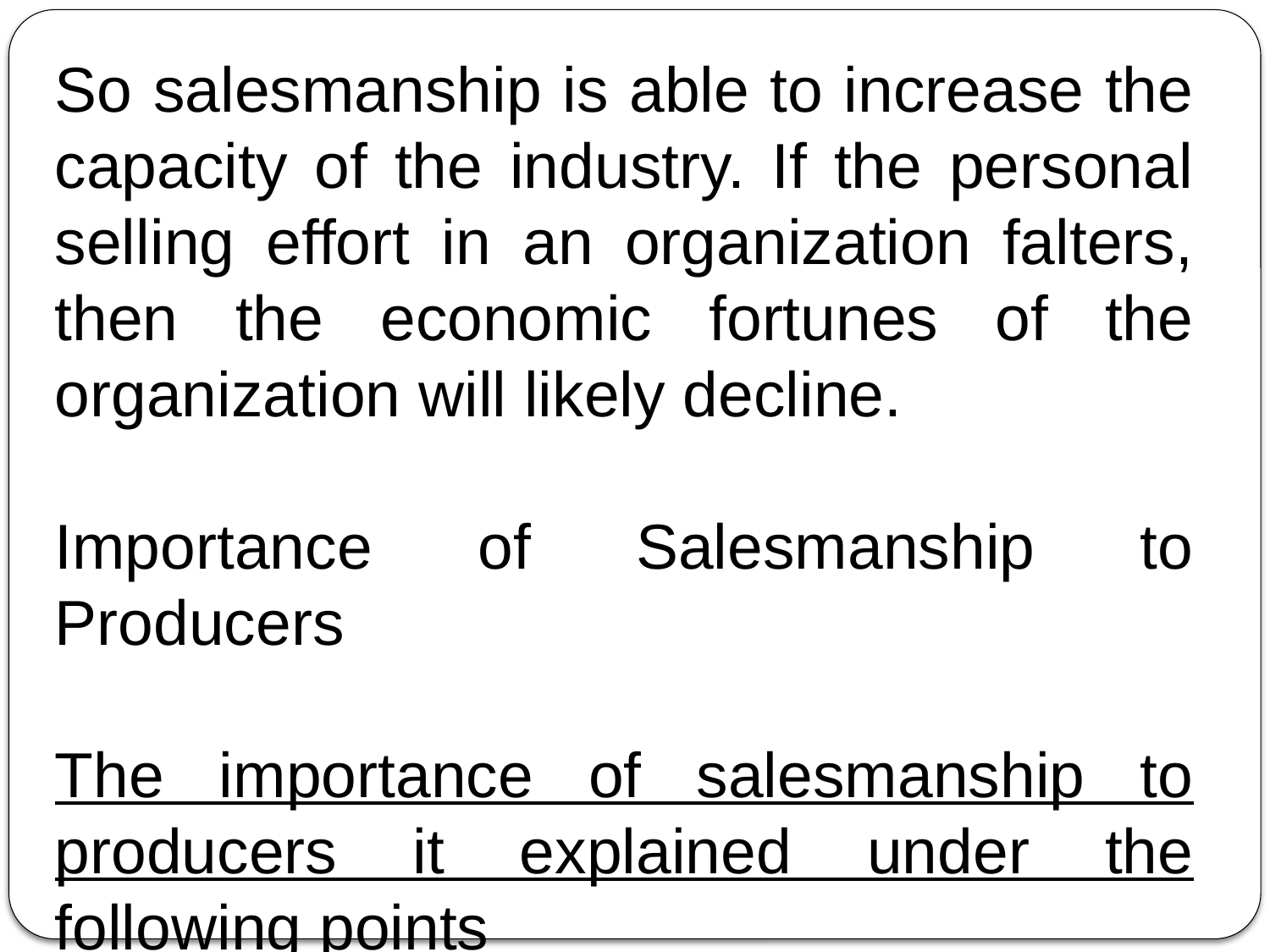

So salesmanship is able to increase the capacity of the industry. If the personal selling effort in an organization falters, then the economic fortunes of the organization will likely decline.

Importance of Salesmanship to Producers

The importance of salesmanship to producers it explained under the following points